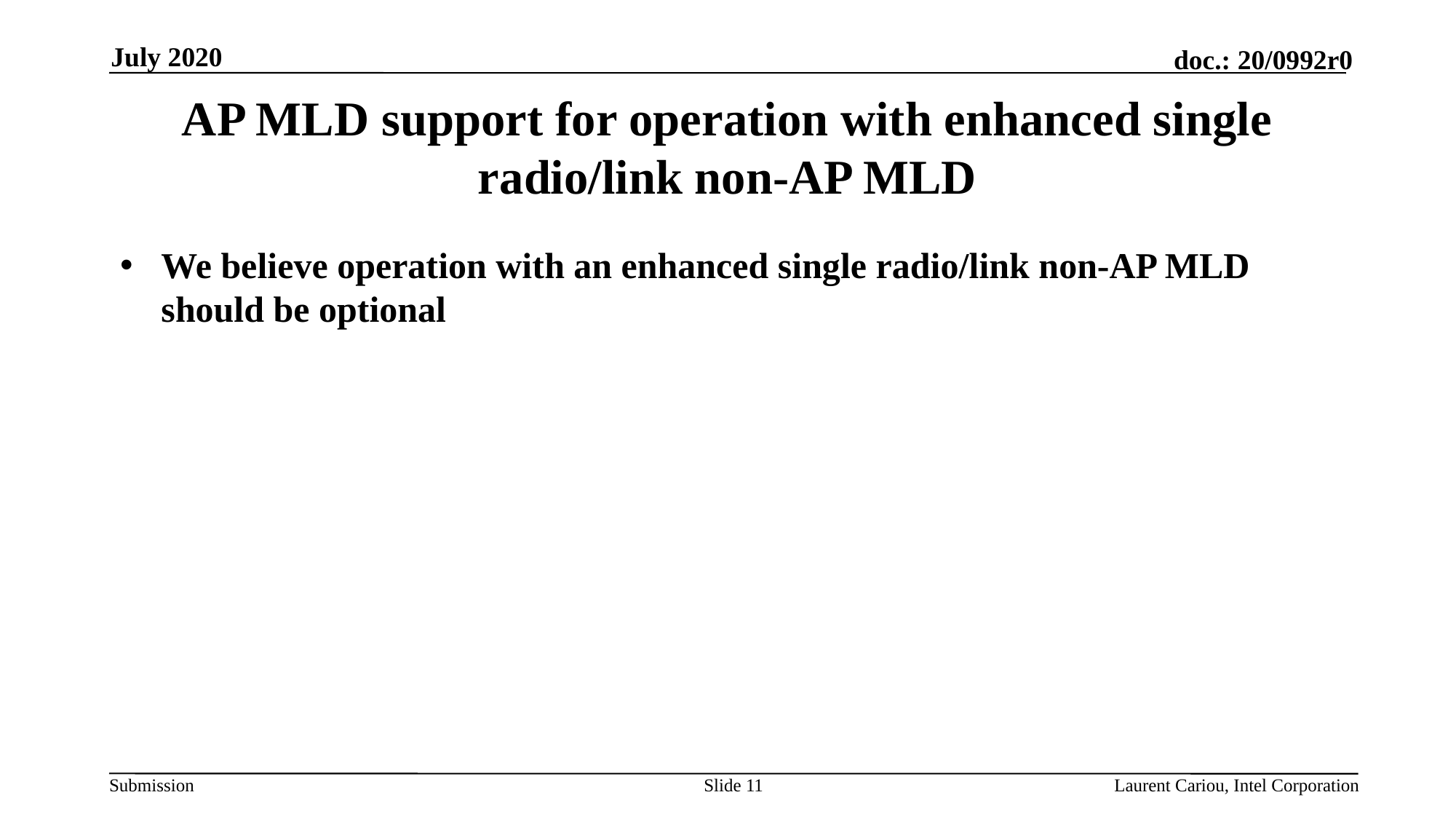

July 2020
# AP MLD support for operation with enhanced single radio/link non-AP MLD
We believe operation with an enhanced single radio/link non-AP MLD should be optional
Slide 11
Laurent Cariou, Intel Corporation